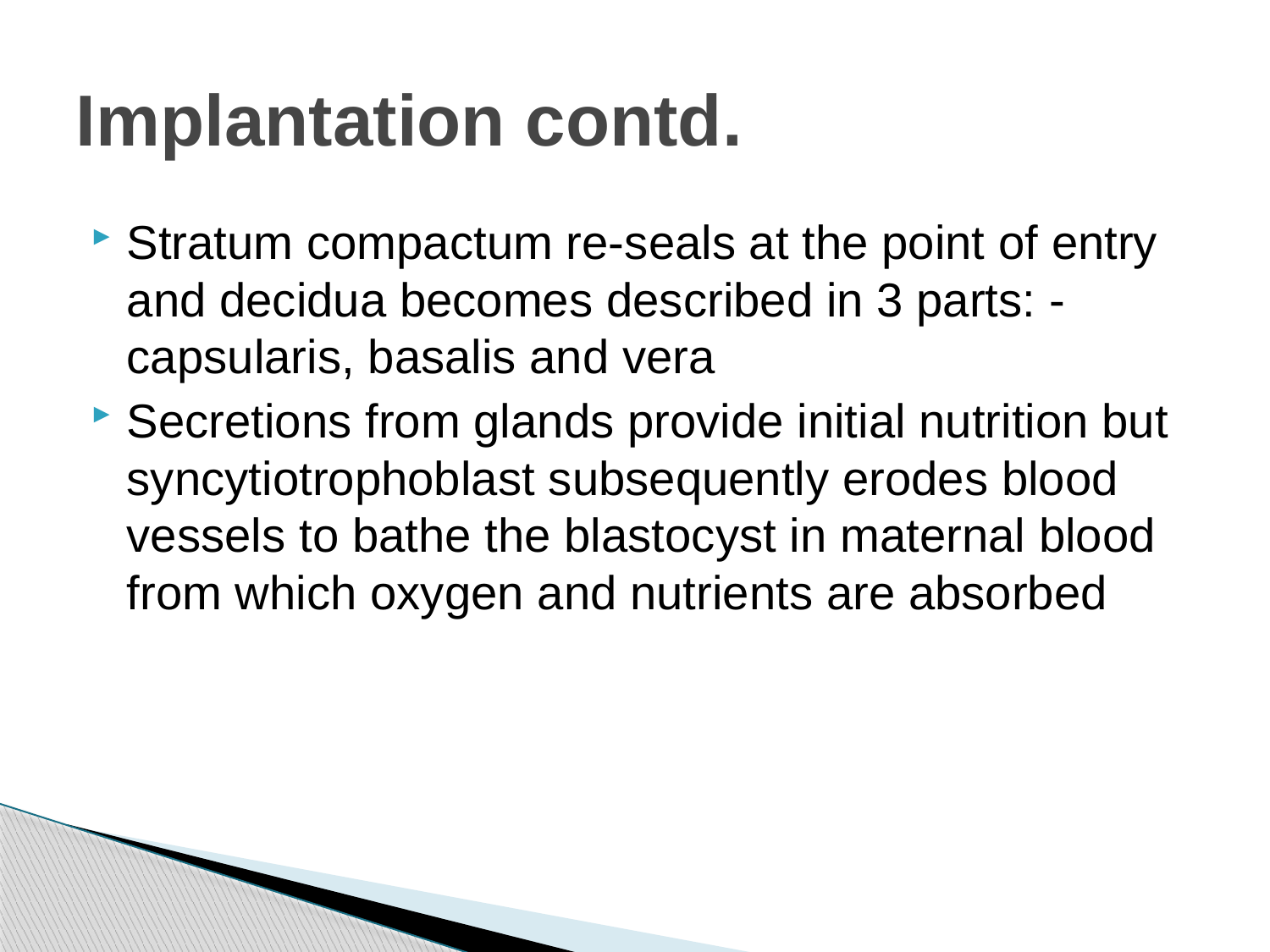

# Implantation contd.
Stratum compactum re-seals at the point of entry and decidua becomes described in 3 parts: - capsularis, basalis and vera
Secretions from glands provide initial nutrition but syncytiotrophoblast subsequently erodes blood vessels to bathe the blastocyst in maternal blood from which oxygen and nutrients are absorbed